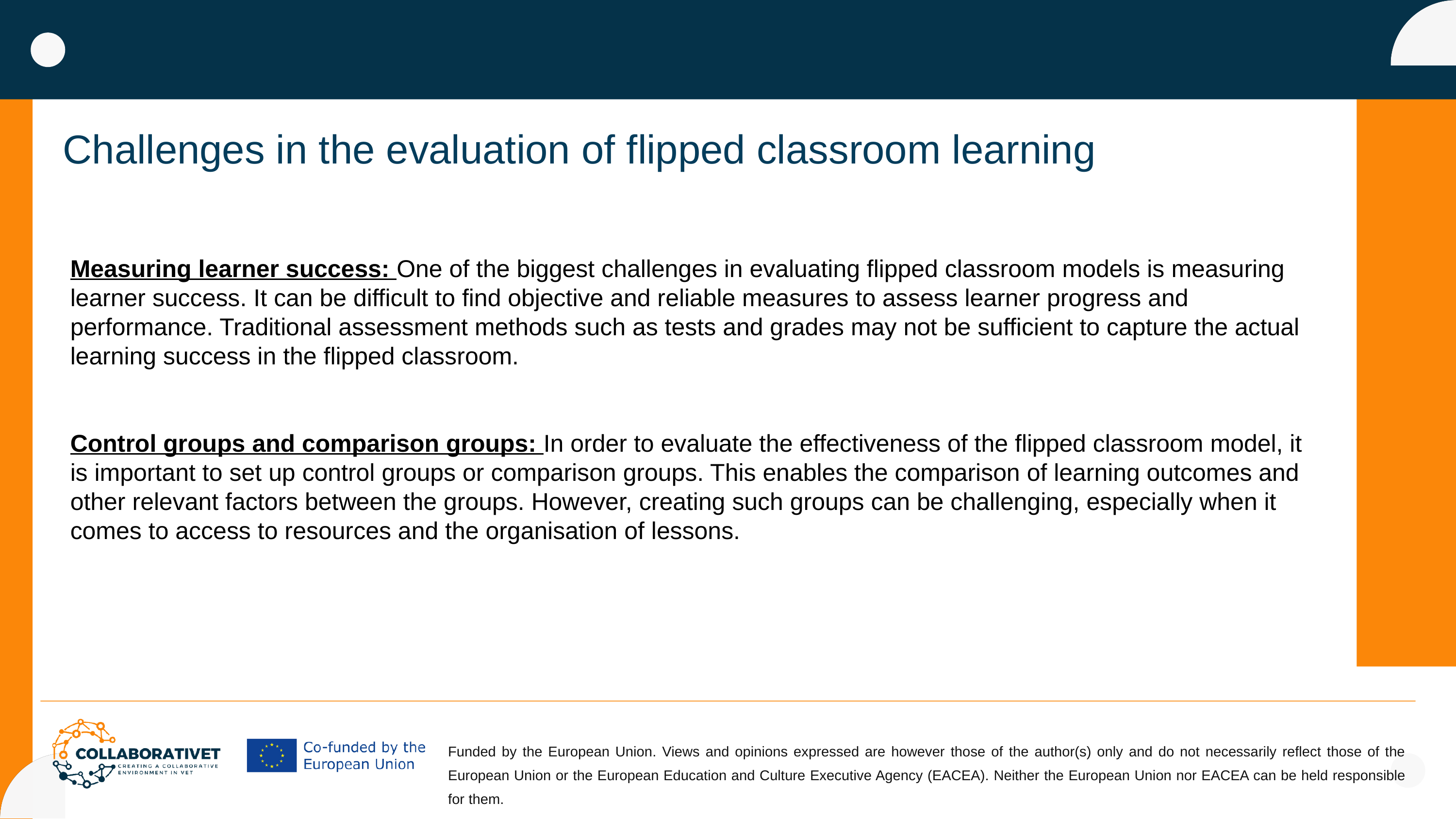

Challenges in the evaluation of flipped classroom learning
Measuring learner success: One of the biggest challenges in evaluating flipped classroom models is measuring learner success. It can be difficult to find objective and reliable measures to assess learner progress and performance. Traditional assessment methods such as tests and grades may not be sufficient to capture the actual learning success in the flipped classroom.

Control groups and comparison groups: In order to evaluate the effectiveness of the flipped classroom model, it is important to set up control groups or comparison groups. This enables the comparison of learning outcomes and other relevant factors between the groups. However, creating such groups can be challenging, especially when it comes to access to resources and the organisation of lessons.

Funded by the European Union. Views and opinions expressed are however those of the author(s) only and do not necessarily reflect those of the European Union or the European Education and Culture Executive Agency (EACEA). Neither the European Union nor EACEA can be held responsible for them.